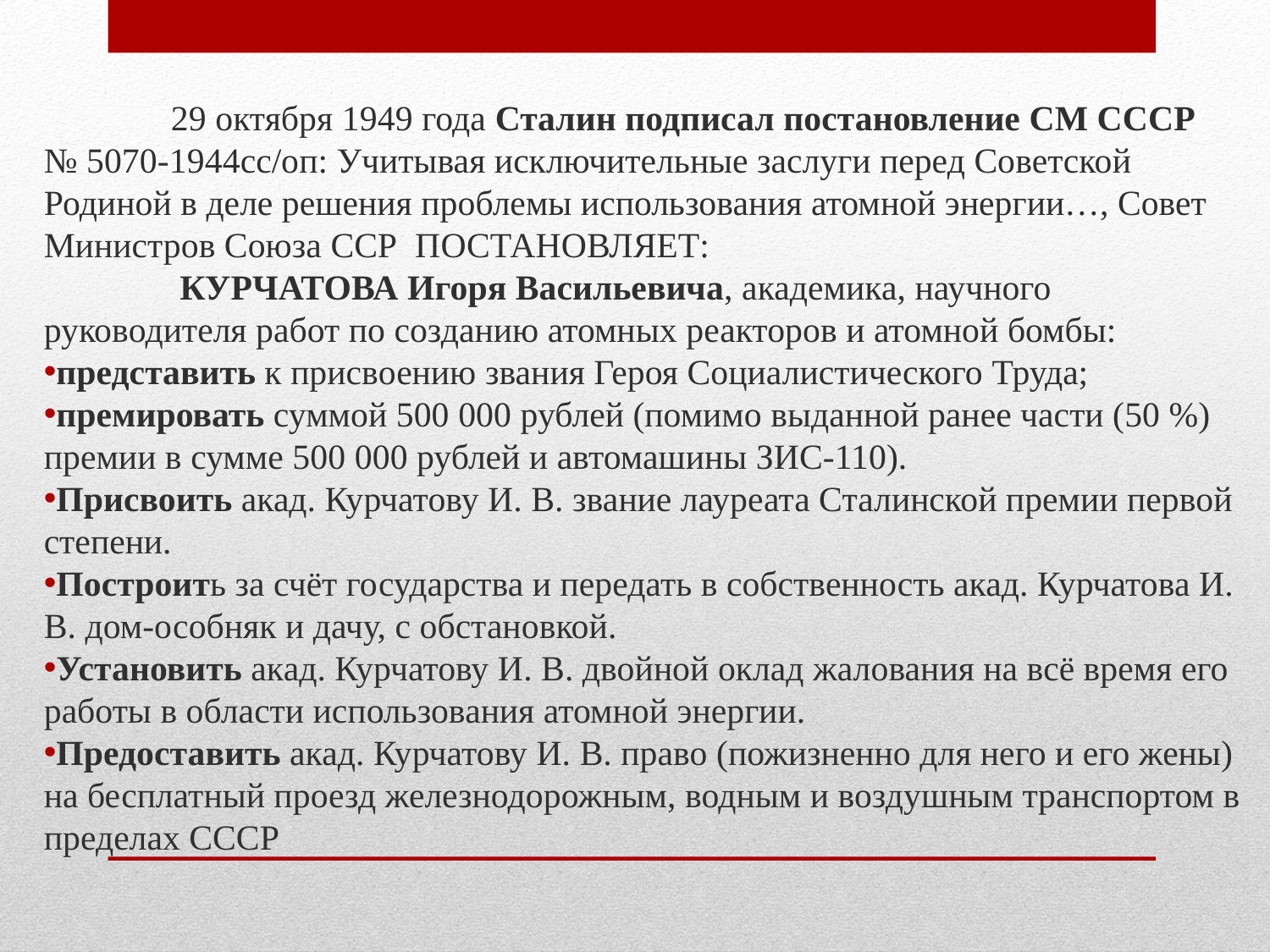

29 октября 1949 года Сталин подписал постановление СМ СССР № 5070-1944сс/оп: Учитывая исключительные заслуги перед Советской Родиной в деле решения проблемы использования атомной энергии…, Совет Министров Союза ССР  ПОСТАНОВЛЯЕТ:
	 КУРЧАТОВА Игоря Васильевича, академика, научного руководителя работ по созданию атомных реакторов и атомной бомбы:
представить к присвоению звания Героя Социалистического Труда;
премировать суммой 500 000 рублей (помимо выданной ранее части (50 %) премии в сумме 500 000 рублей и автомашины ЗИС-110).
Присвоить акад. Курчатову И. В. звание лауреата Сталинской премии первой степени.
Построить за счёт государства и передать в собственность акад. Курчатова И. В. дом-особняк и дачу, с обстановкой.
Установить акад. Курчатову И. В. двойной оклад жалования на всё время его работы в области использования атомной энергии.
Предоставить акад. Курчатову И. В. право (пожизненно для него и его жены) на бесплатный проезд железнодорожным, водным и воздушным транспортом в пределах СССР